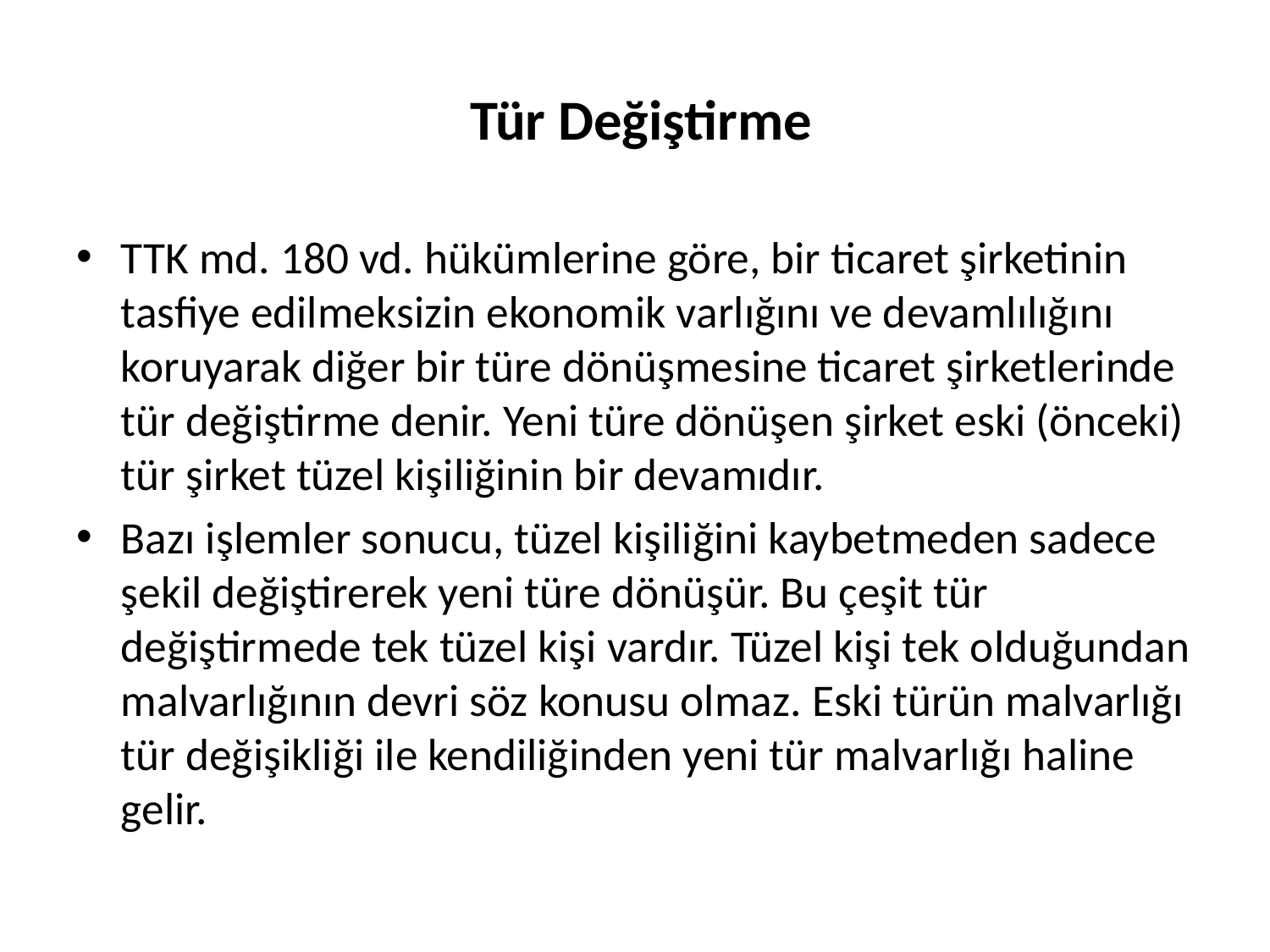

# Tür Değiştirme
TTK md. 180 vd. hükümlerine göre, bir ticaret şirketinin tasfiye edilmeksizin ekonomik varlığını ve devamlılığını koruyarak diğer bir türe dönüşmesine ticaret şirketlerinde tür değiştirme denir. Yeni türe dönüşen şirket eski (önceki) tür şirket tüzel kişiliğinin bir devamıdır.
Bazı işlemler sonucu, tüzel kişiliğini kaybetmeden sadece şekil değiştirerek yeni türe dönüşür. Bu çeşit tür değiştirmede tek tüzel kişi vardır. Tüzel kişi tek olduğundan malvarlığının devri söz konusu olmaz. Eski türün malvarlığı tür değişikliği ile kendiliğinden yeni tür malvarlığı haline gelir.